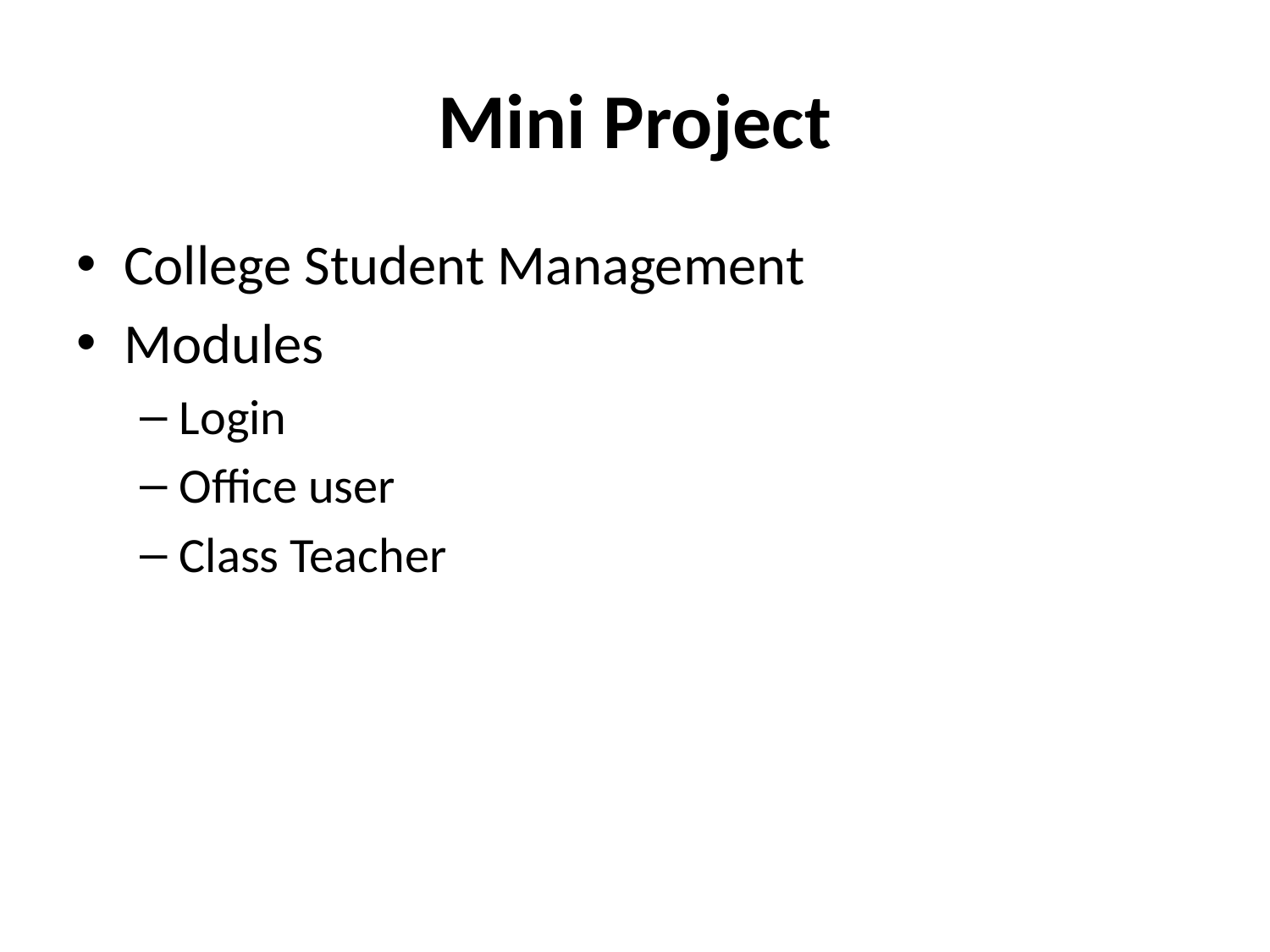

# Mini Project
College Student Management
Modules
Login
Office user
Class Teacher